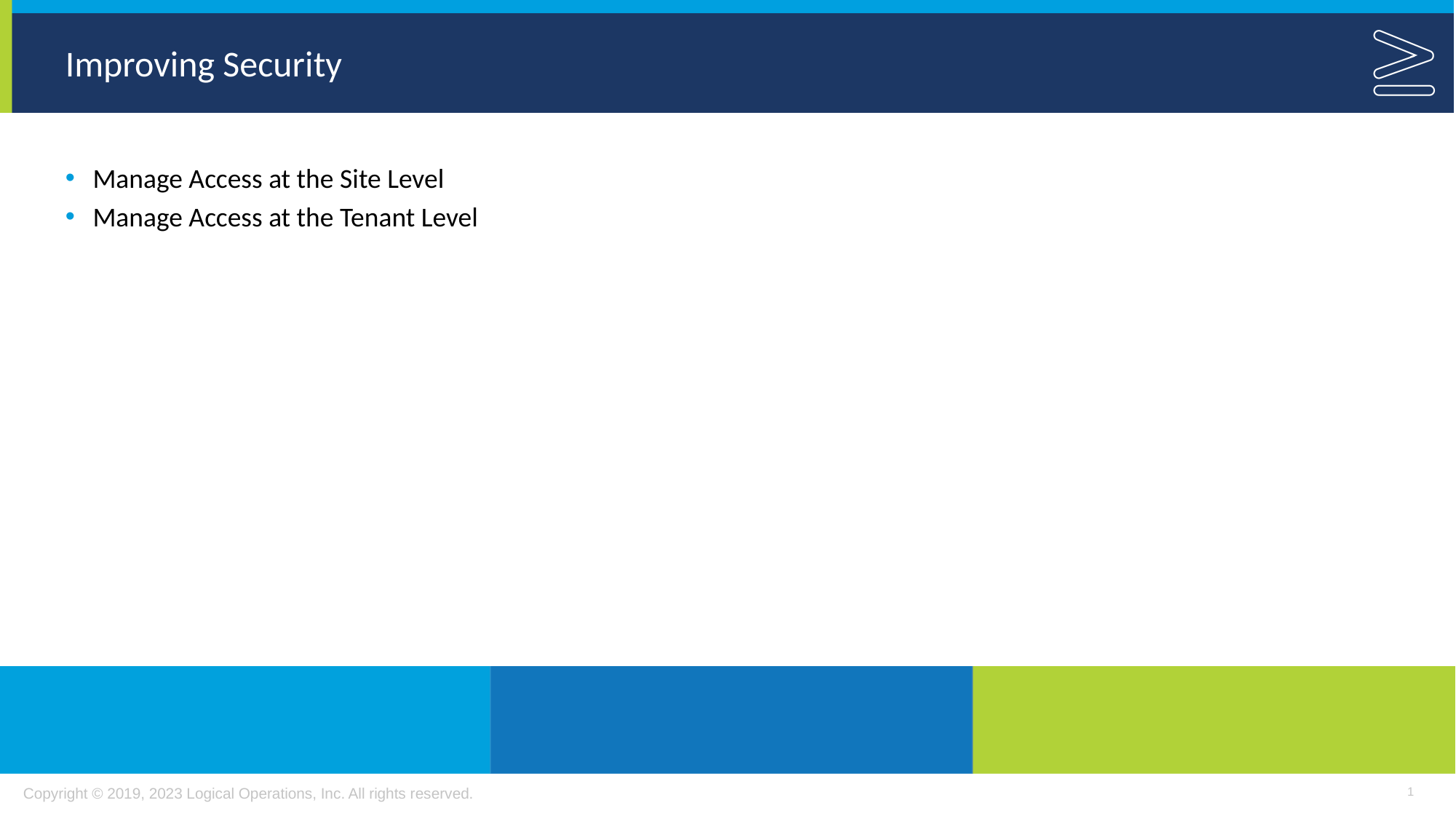

# Improving Security
Manage Access at the Site Level
Manage Access at the Tenant Level
1